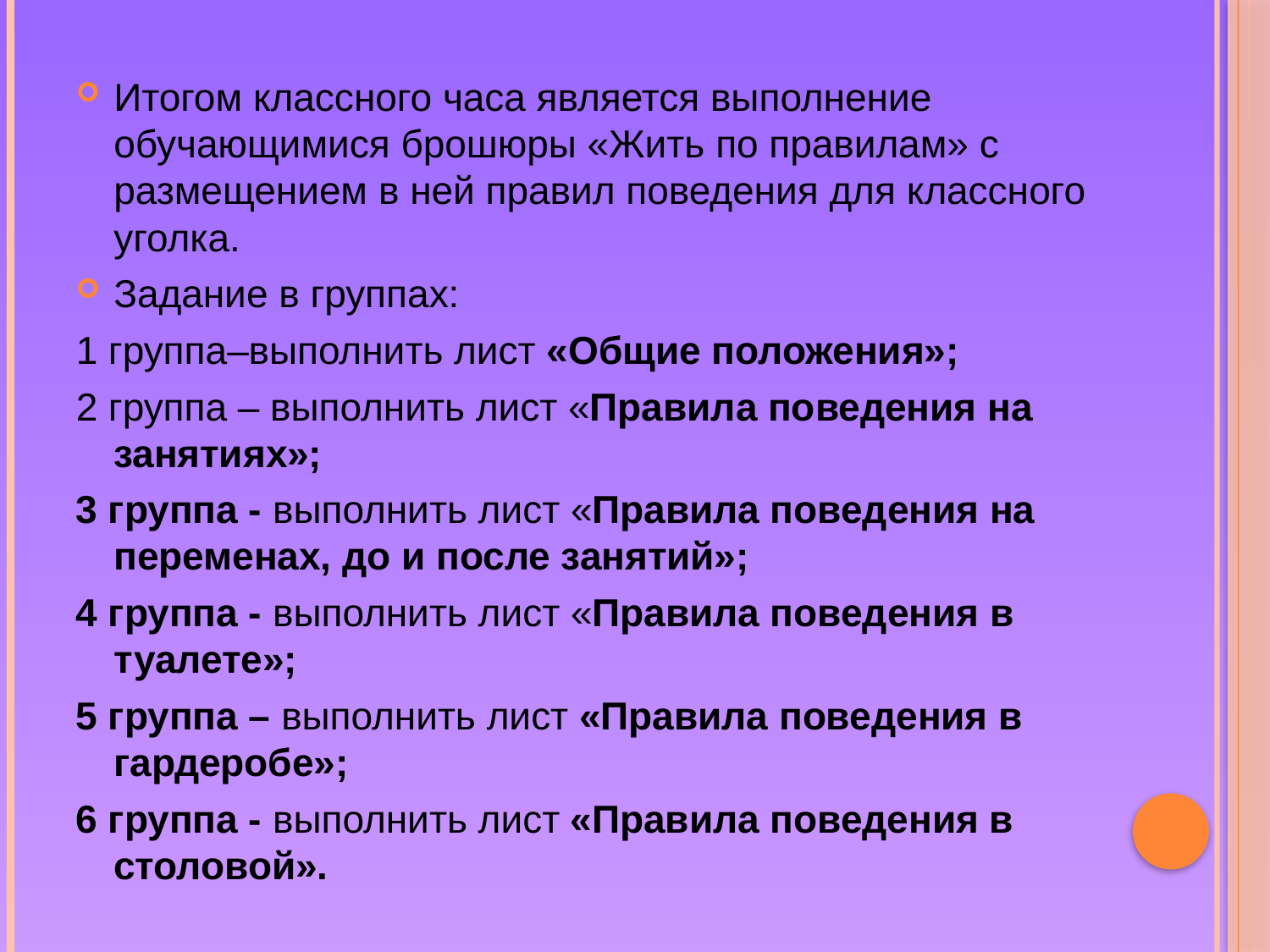

Итогом классного часа является выполнение обучающимися брошюры «Жить по правилам» с размещением в ней правил поведения для классного уголка.
Задание в группах:
1 группа–выполнить лист «Общие положения»;
2 группа – выполнить лист «Правила поведения на занятиях»;
3 группа - выполнить лист «Правила поведения на переменах, до и после занятий»;
4 группа - выполнить лист «Правила поведения в туалете»;
5 группа – выполнить лист «Правила поведения в гардеробе»;
6 группа - выполнить лист «Правила поведения в столовой».